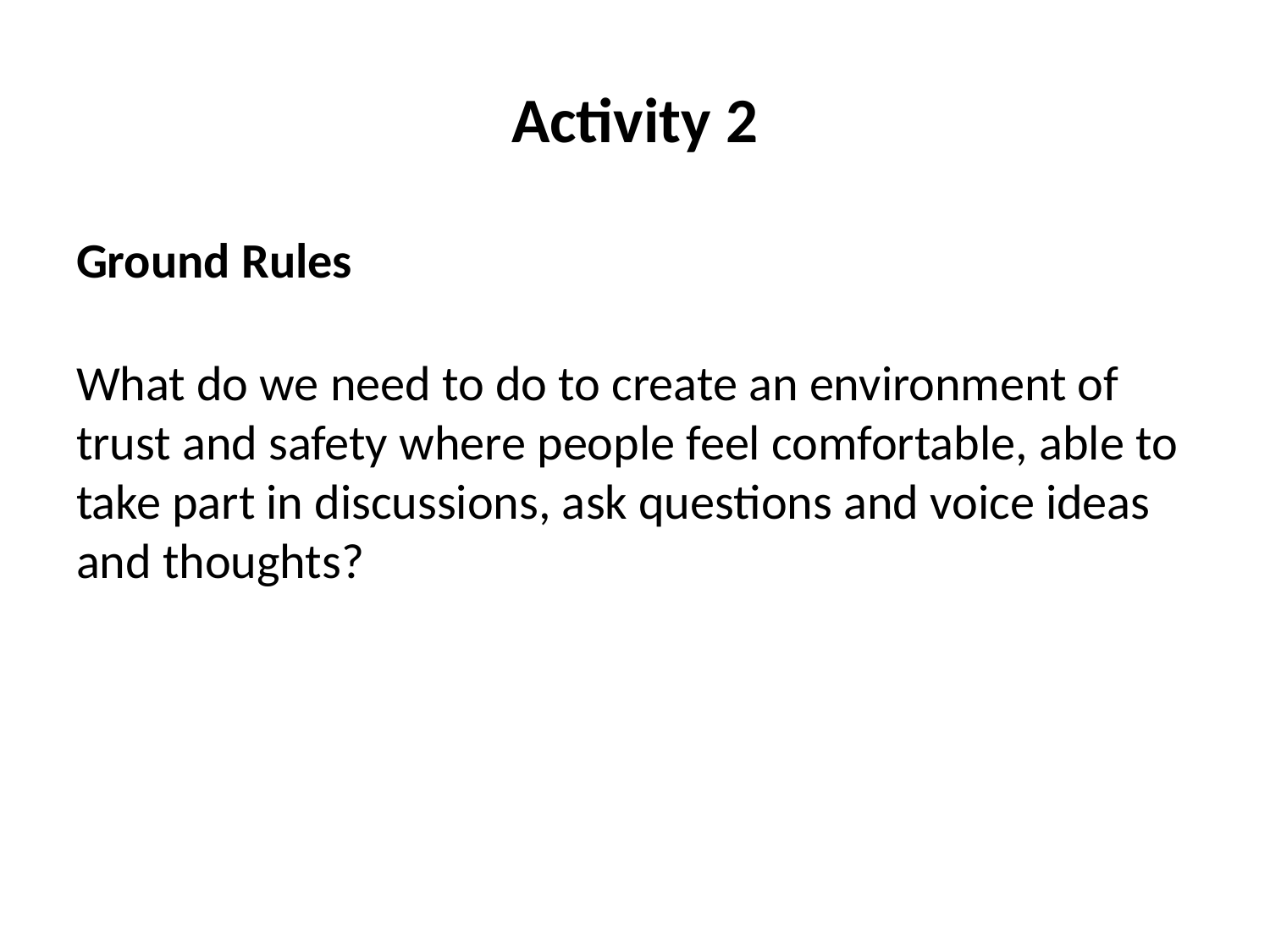

# Activity 2
Ground Rules

What do we need to do to create an environment of trust and safety where people feel comfortable, able to take part in discussions, ask questions and voice ideas and thoughts?